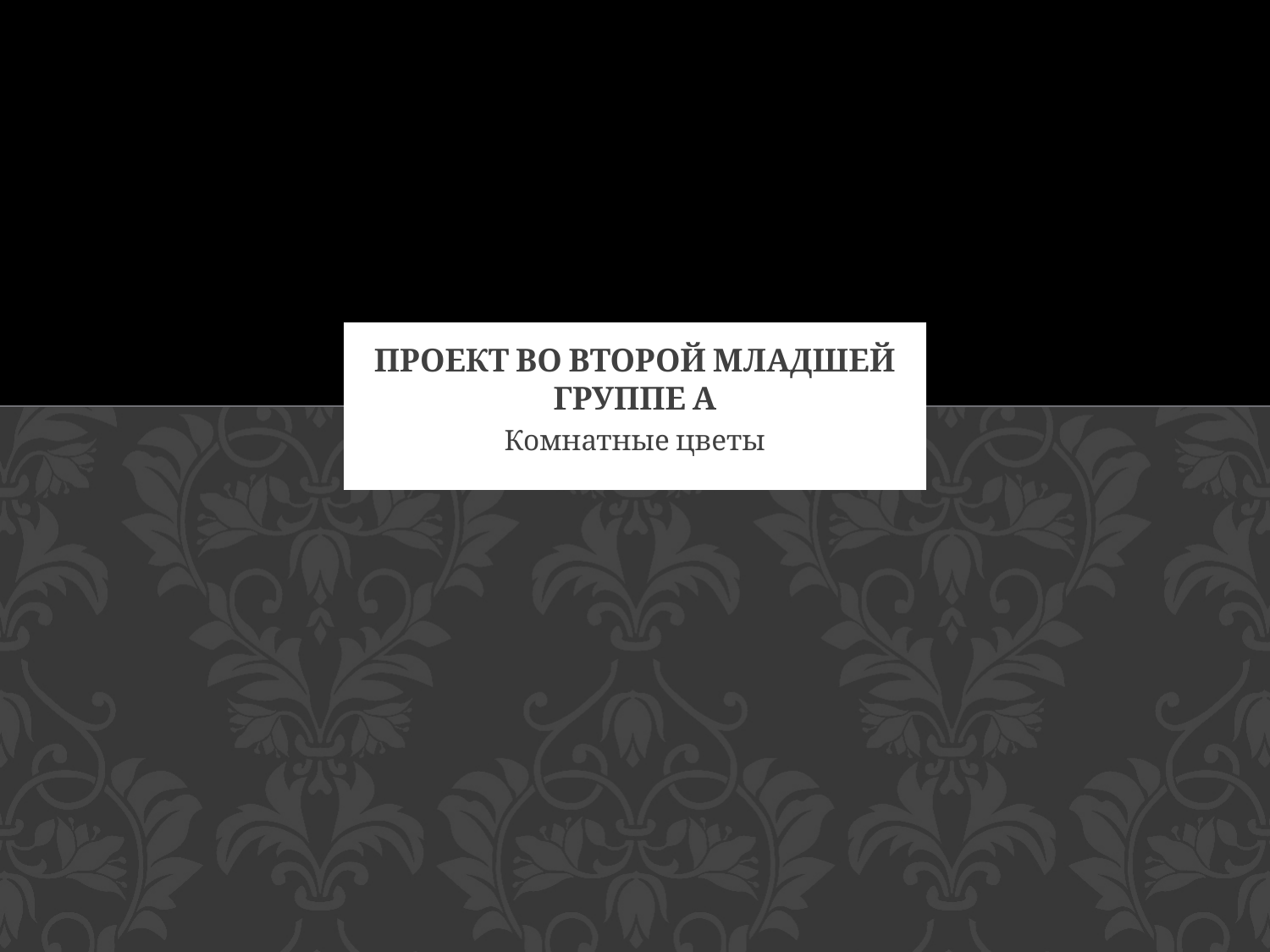

# Проект во второй младшей группе А
Комнатные цветы